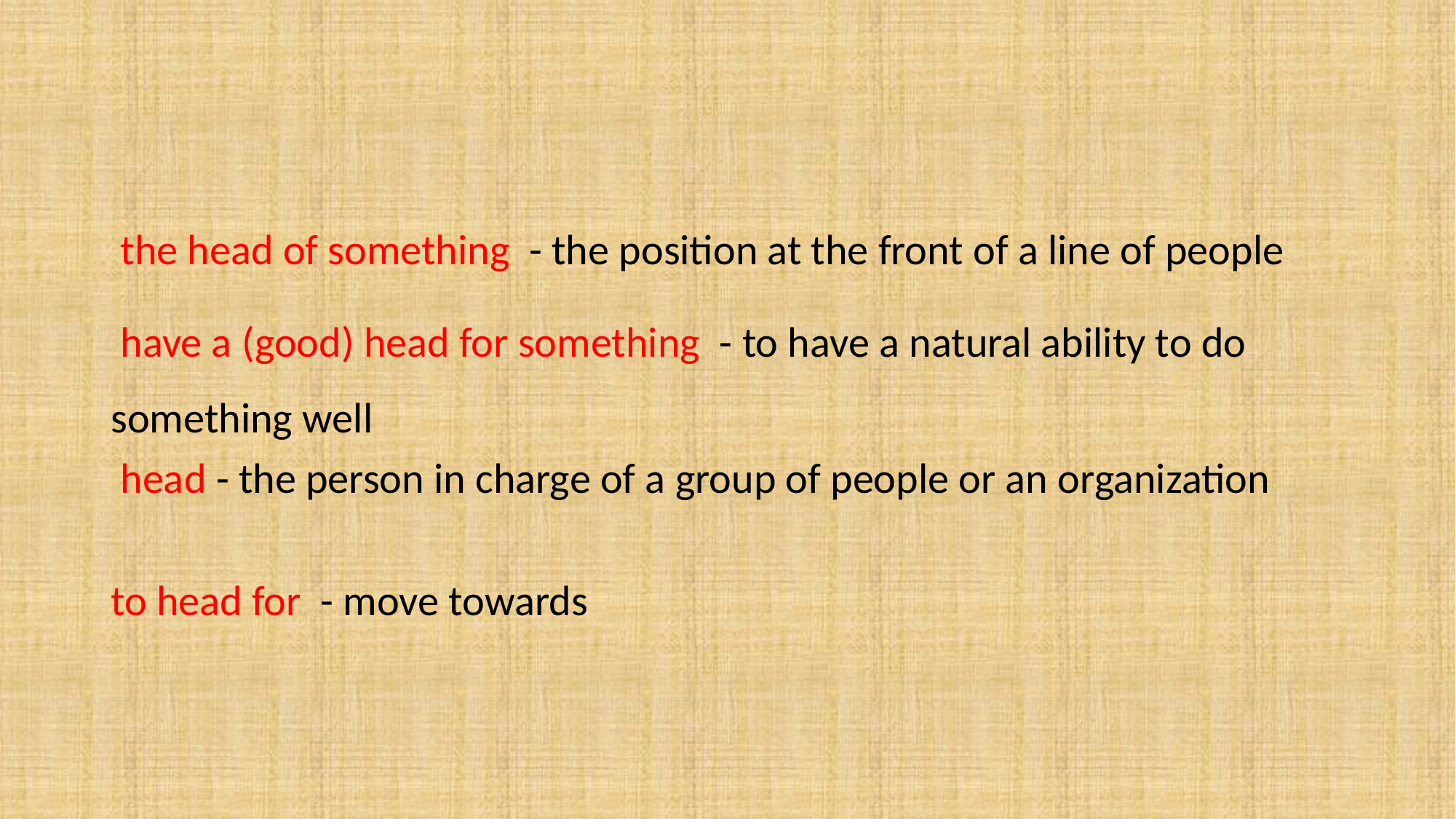

#

 the head of something  - the position at the front of a line of people
 have a (good) head for something  - to have a natural ability to do something well
 head - the person in charge of a group of people or an organization

to head for  - move towards